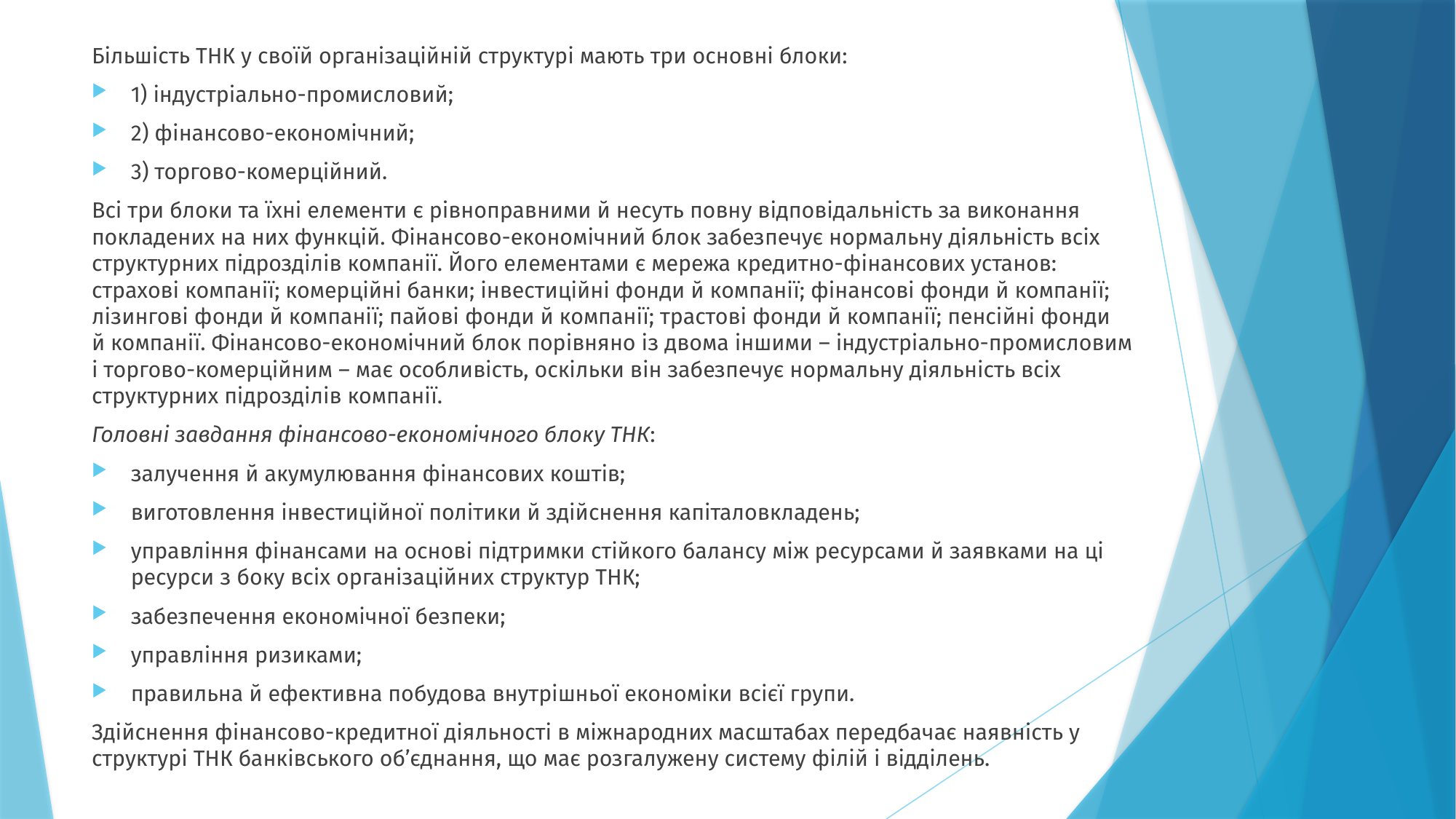

Більшість ТНК у своїй організаційній структурі мають три основні блоки:
1) індустріально-промисловий;
2) фінансово-економічний;
3) торгово-комерційний.
Всі три блоки та їхні елементи є рівноправними й несуть повну відповідальність за виконання покладених на них функцій. Фінансово-економічний блок забезпечує нормальну діяльність всіх структурних підрозділів компанії. Його елементами є мережа кредитно-фінансових установ: страхові компанії; комерційні банки; інвестиційні фонди й компанії; фінансові фонди й компанії; лізингові фонди й компанії; пайові фонди й компанії; трастові фонди й компанії; пенсійні фонди й компанії. Фінансово-економічний блок порівняно із двома іншими – індустріально-промисловим і торгово-комерційним – має особливість, оскільки він забезпечує нормальну діяльність всіх структурних підрозділів компанії.
Головні завдання фінансово-економічного блоку ТНК:
залучення й акумулювання фінансових коштів;
виготовлення інвестиційної політики й здійснення капіталовкладень;
управління фінансами на основі підтримки стійкого балансу між ресурсами й заявками на ці ресурси з боку всіх організаційних структур ТНК;
забезпечення економічної безпеки;
управління ризиками;
правильна й ефективна побудова внутрішньої економіки всієї групи.
Здійснення фінансово-кредитної діяльності в міжнародних масштабах передбачає наявність у структурі ТНК банківського об’єднання, що має розгалужену систему філій і відділень.